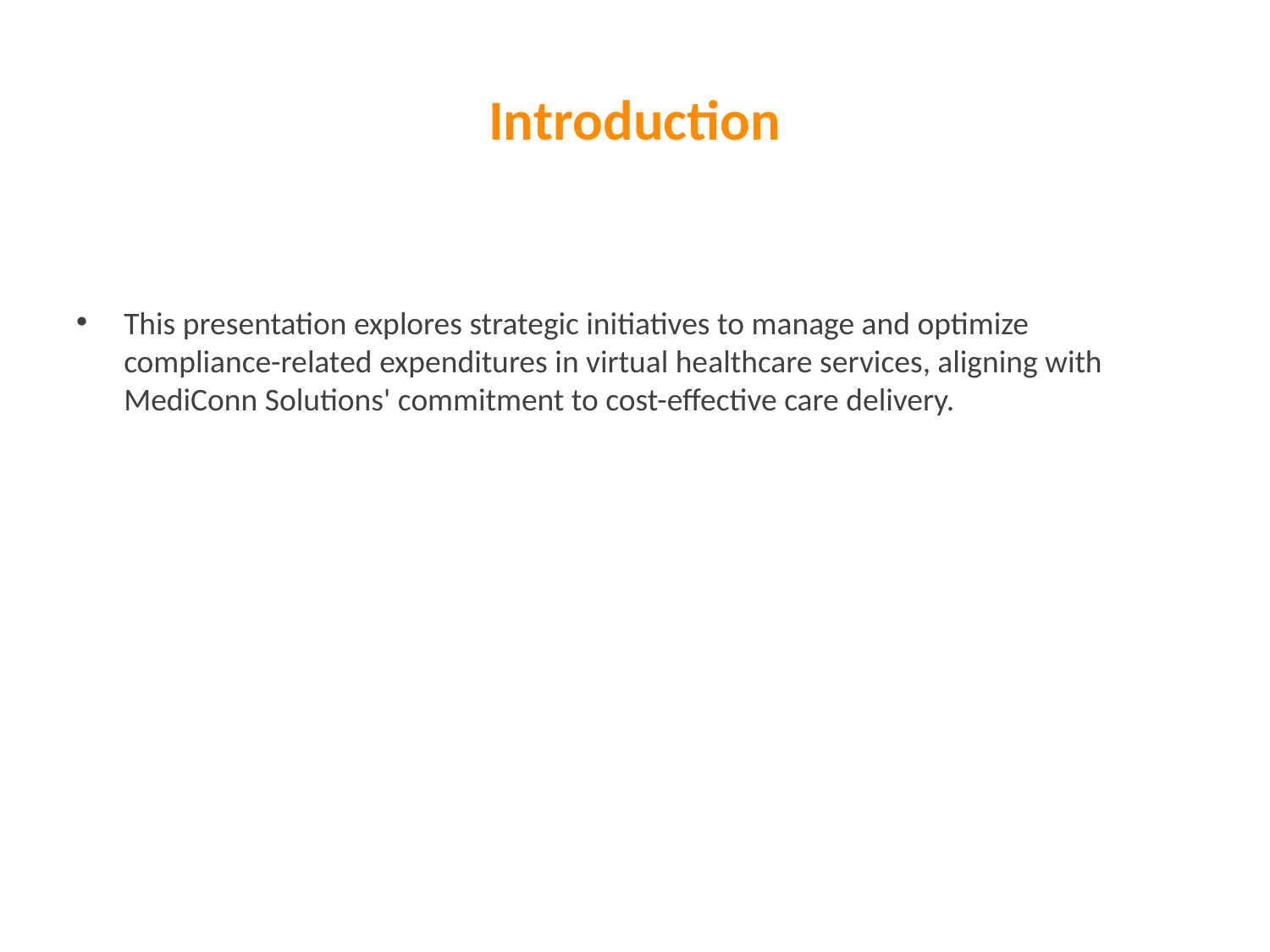

# Introduction

This presentation explores strategic initiatives to manage and optimize compliance-related expenditures in virtual healthcare services, aligning with MediConn Solutions' commitment to cost-effective care delivery.